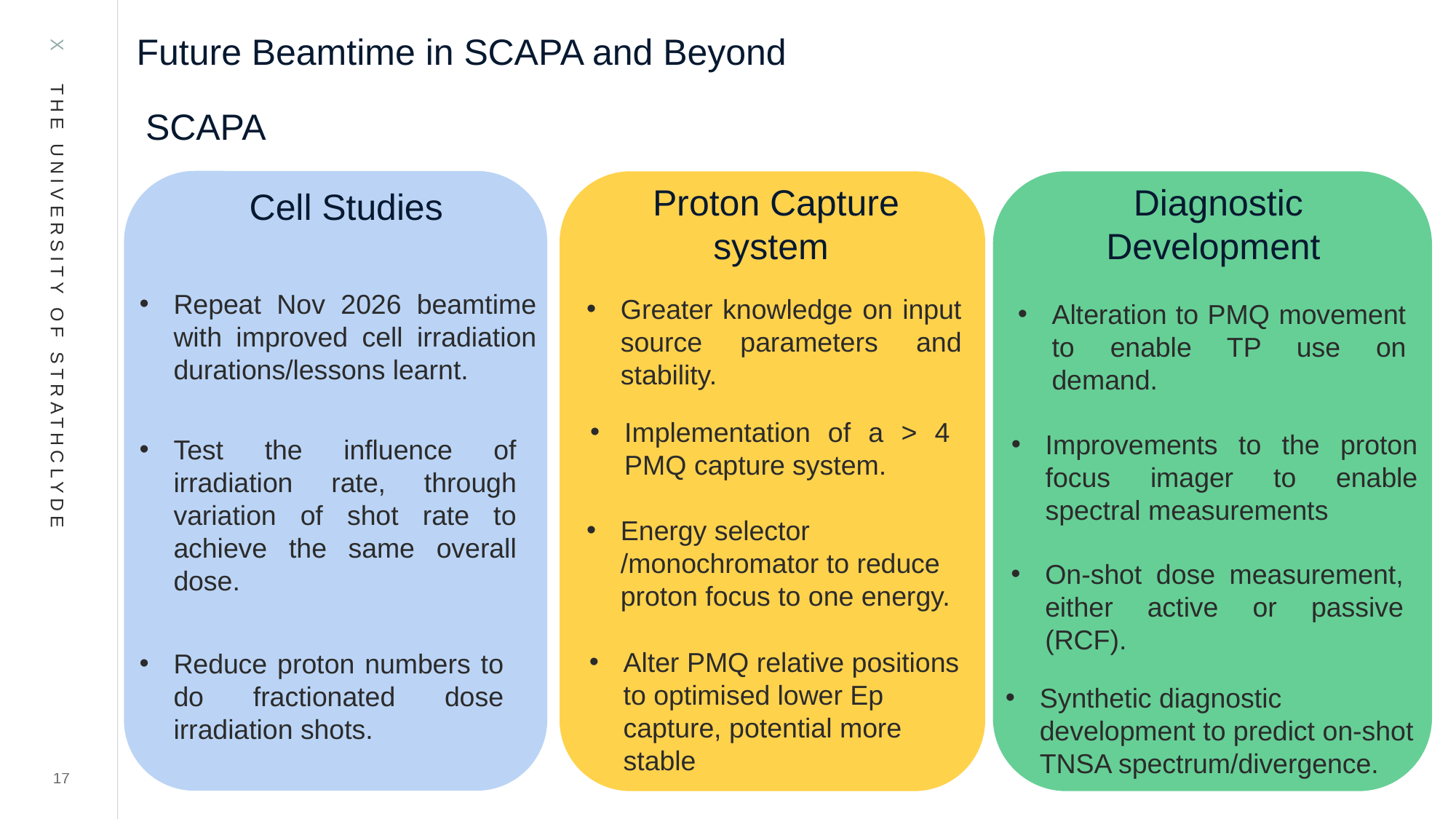

Future Beamtime in SCAPA and Beyond
SCAPA

Proton Capture system

Diagnostic Development
Cell Studies
Repeat Nov 2026 beamtime with improved cell irradiation durations/lessons learnt.
Greater knowledge on input source parameters and stability.
Alteration to PMQ movement to enable TP use on demand.
Implementation of a > 4 PMQ capture system.
Improvements to the proton focus imager to enable spectral measurements
Test the influence of irradiation rate, through variation of shot rate to achieve the same overall dose.
Energy selector /monochromator to reduce proton focus to one energy.
On-shot dose measurement, either active or passive (RCF).
Alter PMQ relative positions to optimised lower Ep capture, potential more stable
Reduce proton numbers to do fractionated dose irradiation shots.
Synthetic diagnostic development to predict on-shot TNSA spectrum/divergence.
17